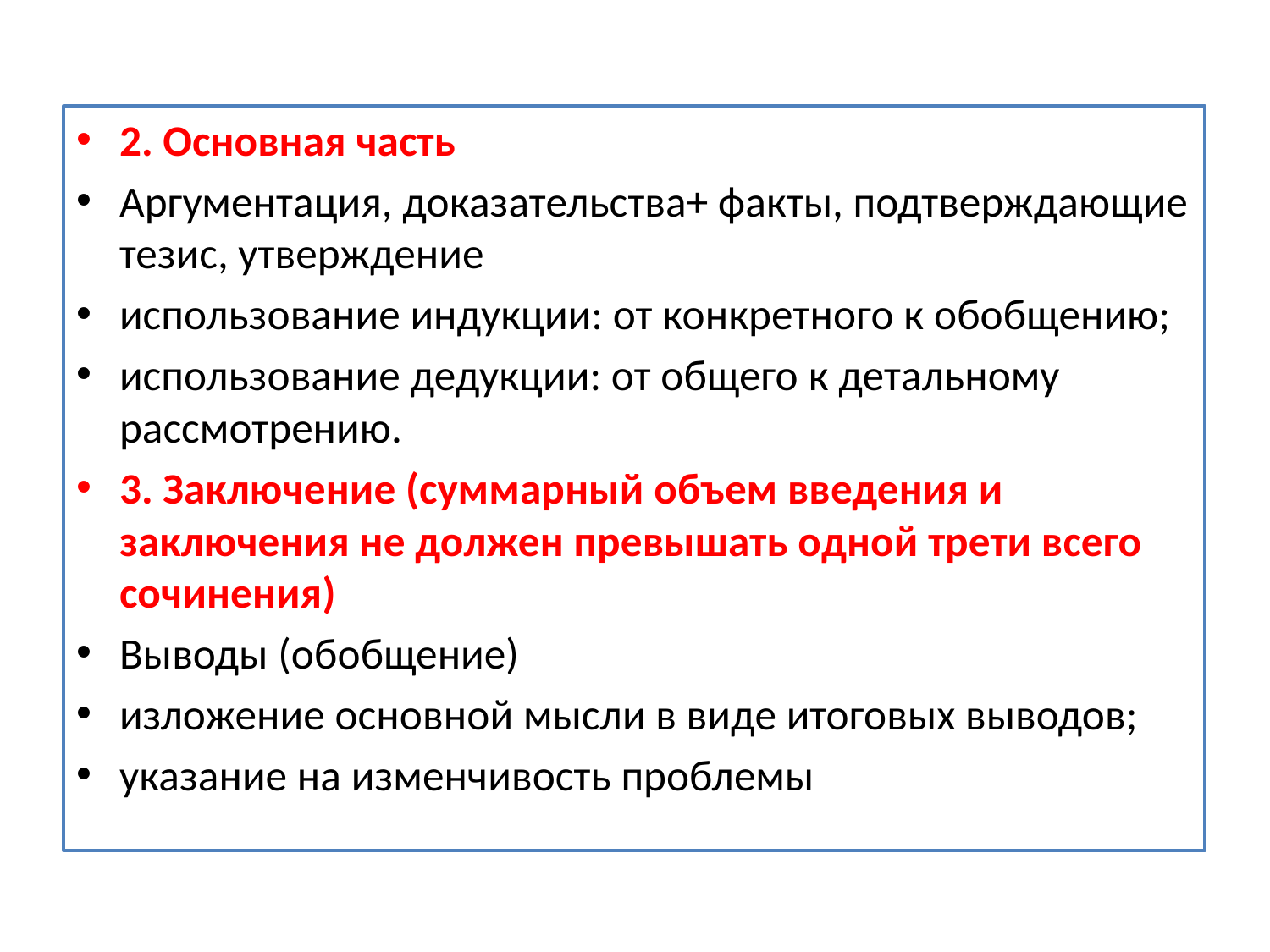

2. Основная часть
Аргументация, доказательства+ факты, подтверждающие тезис, утверждение
использование индукции: от конкретного к обобщению;
использование дедукции: от общего к детальному рассмотрению.
3. Заключение (суммарный объем введения и заключения не должен превышать одной трети всего сочинения)
Выводы (обобщение)
изложение основной мысли в виде итоговых выводов;
указание на изменчивость проблемы